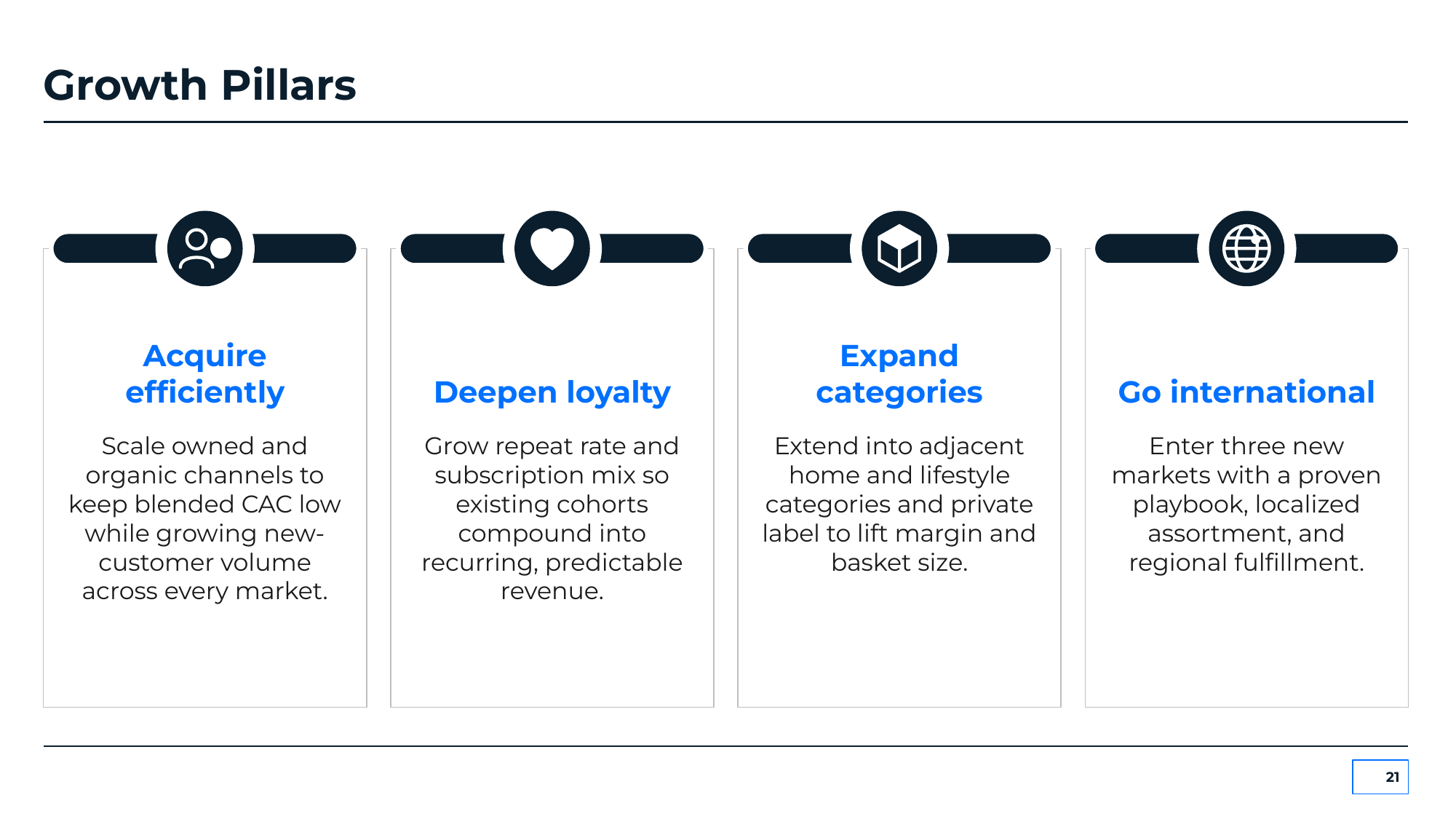

# Growth Pillars

Acquire efficiently
Deepen loyalty
Expand categories
Go international
Scale owned and organic channels to keep blended CAC low while growing new-customer volume across every market.
Grow repeat rate and subscription mix so existing cohorts compound into recurring, predictable revenue.
Extend into adjacent home and lifestyle categories and private label to lift margin and basket size.
Enter three new markets with a proven playbook, localized assortment, and regional fulfillment.
21